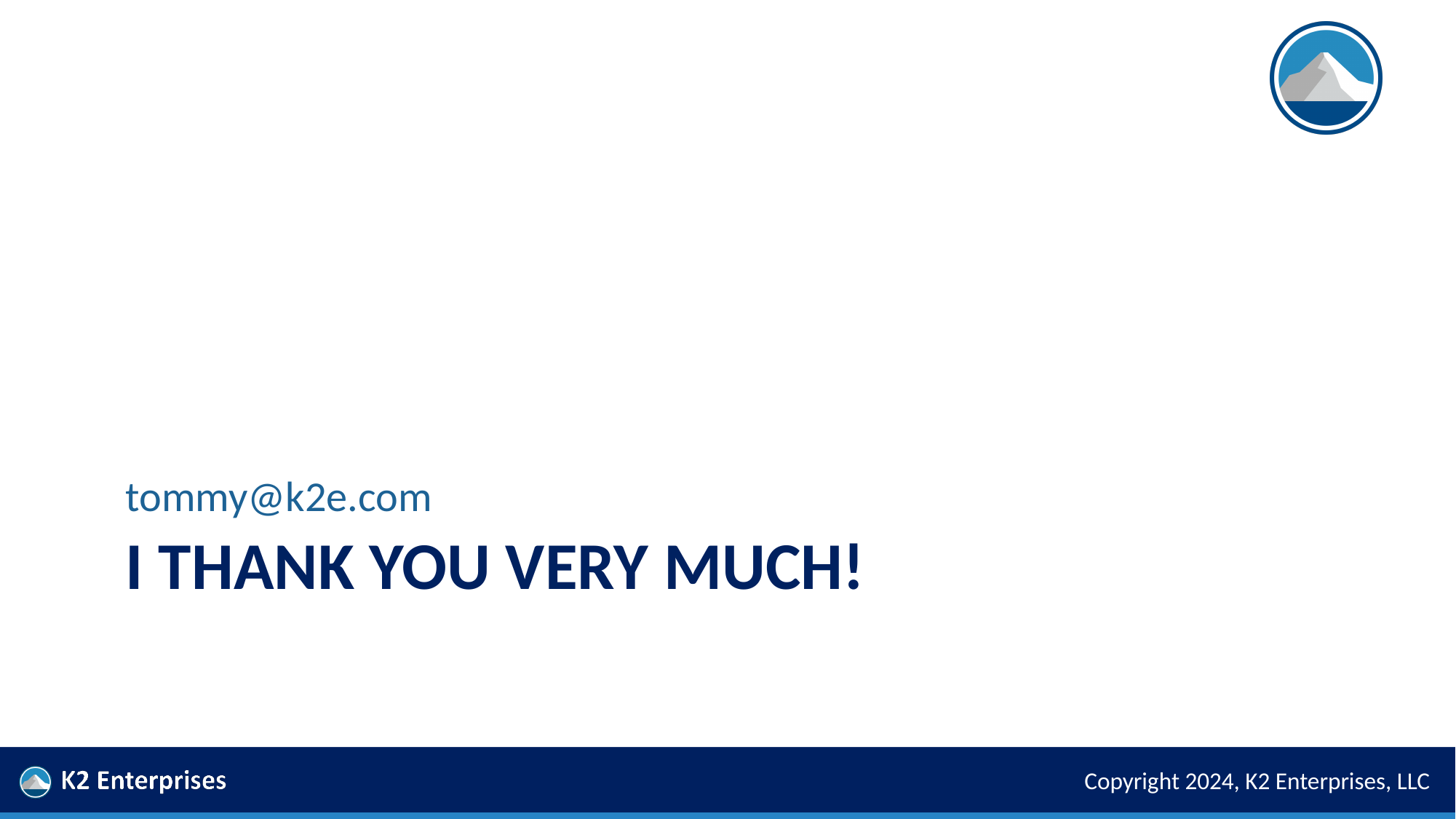

tommy@k2e.com
# I thank you very much!